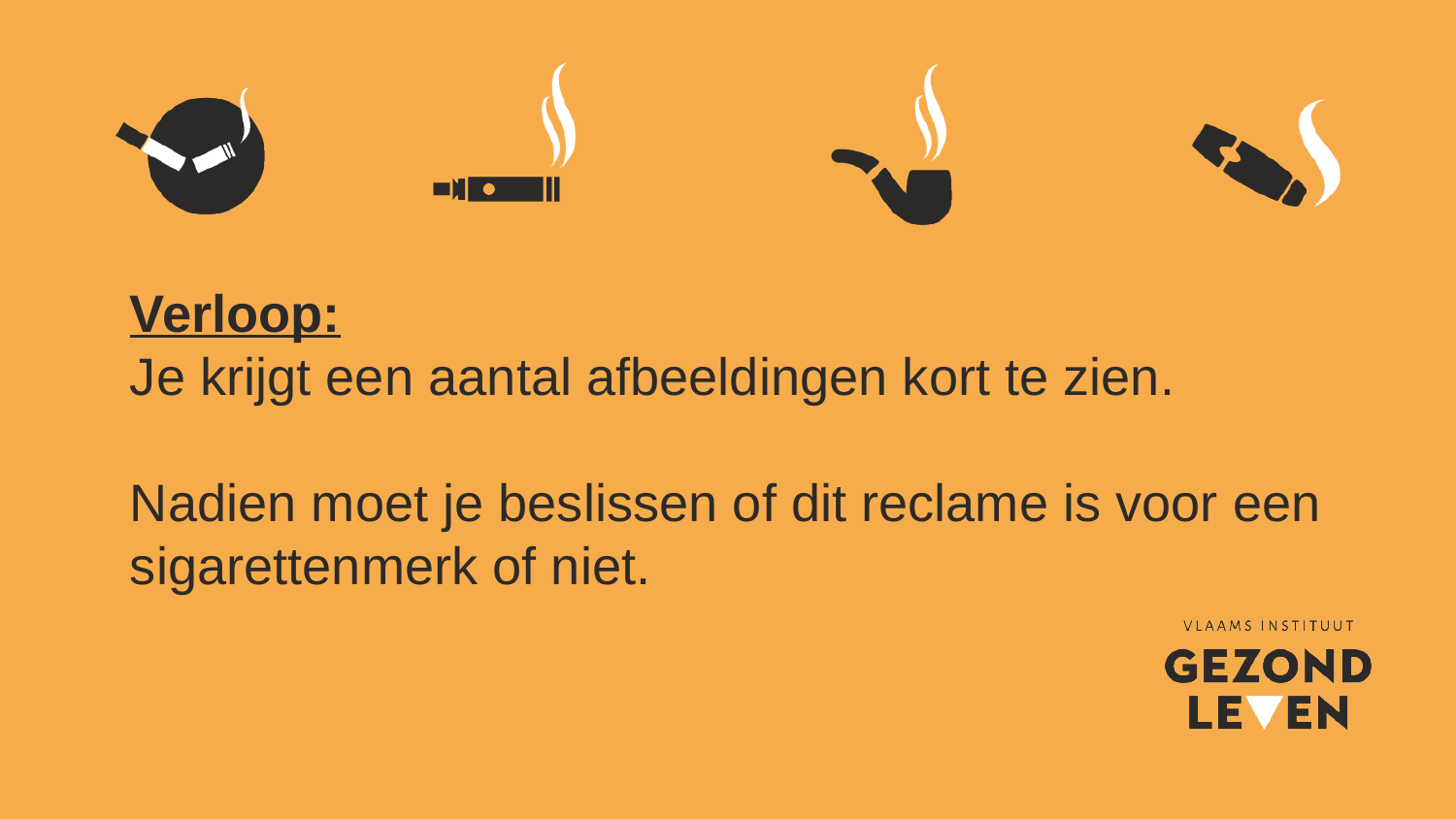

# Verloop: Je krijgt een aantal afbeeldingen kort te zien. Nadien moet je beslissen of dit reclame is voor een sigarettenmerk of niet.